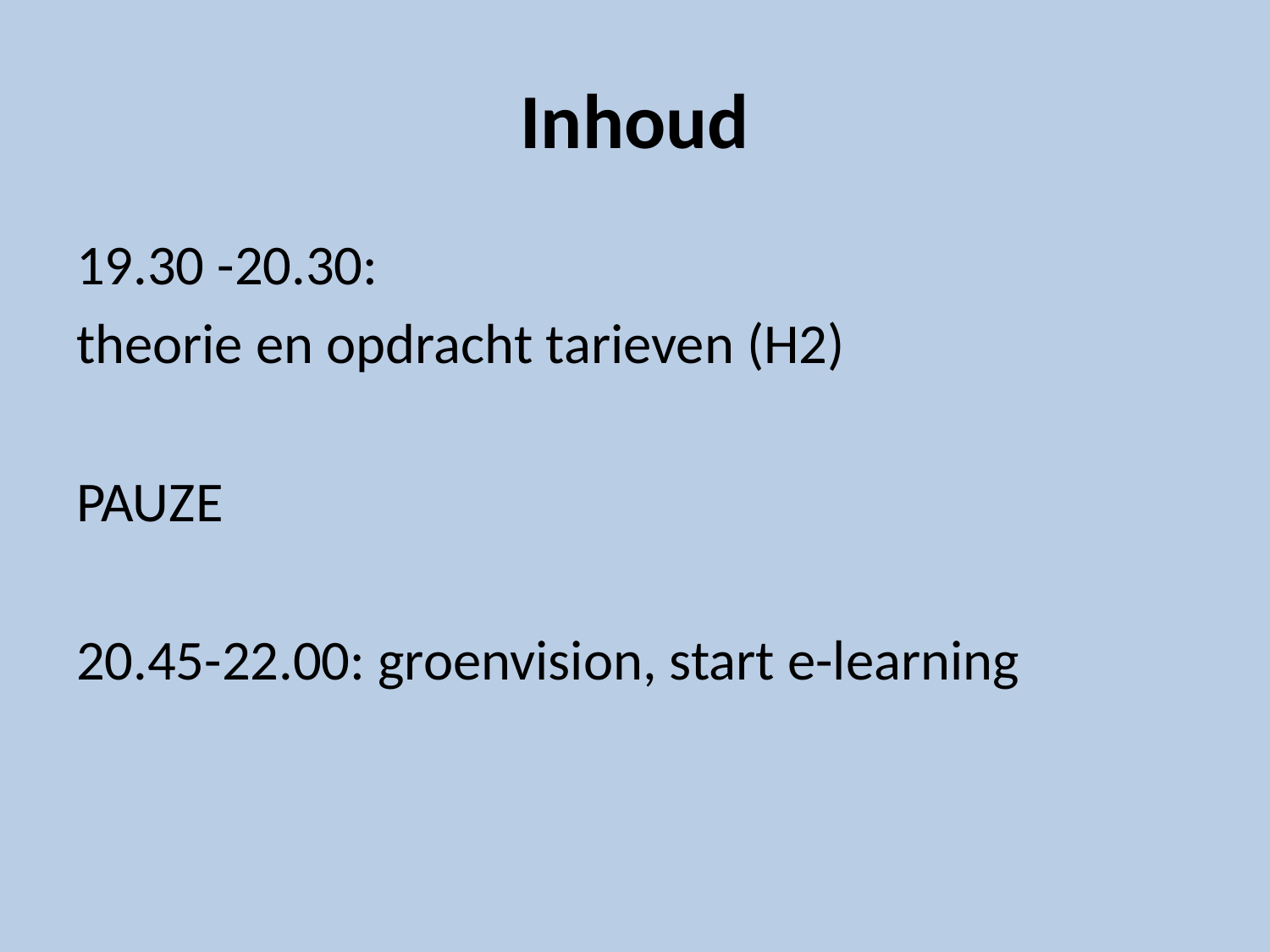

# Inhoud
19.30 -20.30:
theorie en opdracht tarieven (H2)

PAUZE

20.45-22.00: groenvision, start e-learning